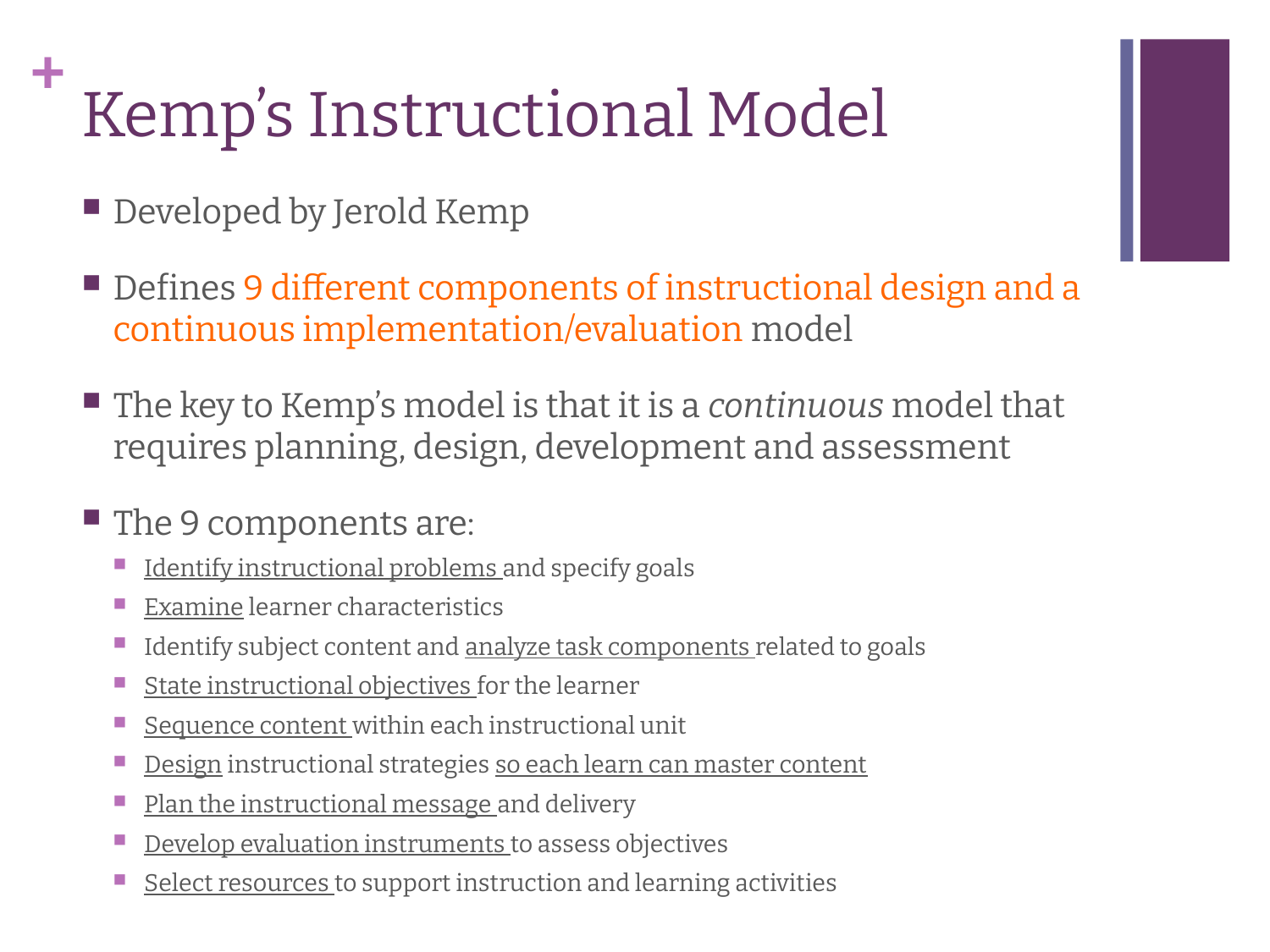

# Kemp’s Instructional Model
Developed by Jerold Kemp
Defines 9 different components of instructional design and a continuous implementation/evaluation model
The key to Kemp’s model is that it is a continuous model that requires planning, design, development and assessment
The 9 components are:
Identify instructional problems and specify goals
Examine learner characteristics
Identify subject content and analyze task components related to goals
State instructional objectives for the learner
Sequence content within each instructional unit
Design instructional strategies so each learn can master content
Plan the instructional message and delivery
Develop evaluation instruments to assess objectives
Select resources to support instruction and learning activities